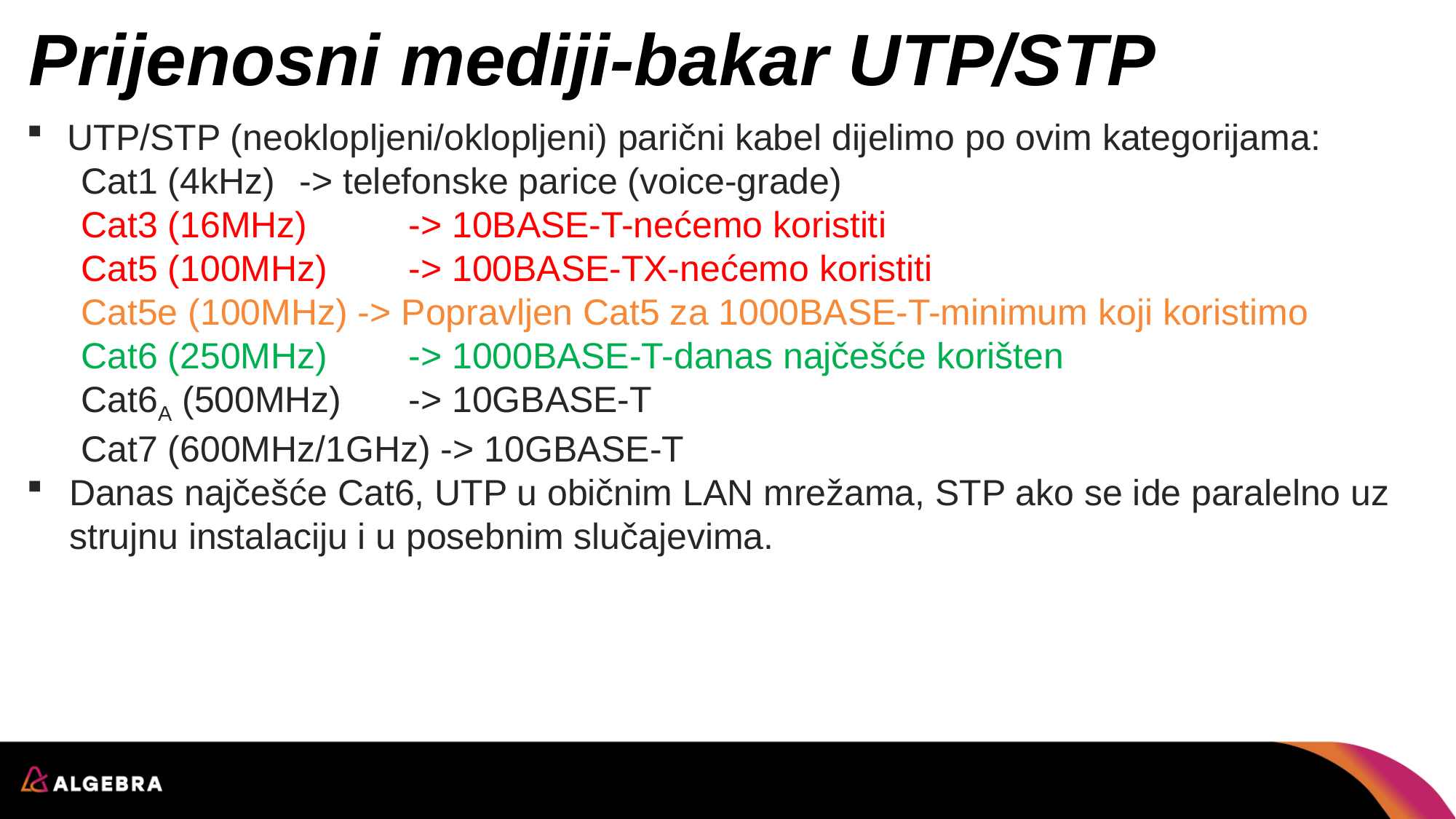

# Prijenosni mediji-bakar UTP/STP
UTP/STP (neoklopljeni/oklopljeni) parični kabel dijelimo po ovim kategorijama:
Cat1 (4kHz)	-> telefonske parice (voice-grade)
Cat3 (16MHz)	-> 10BASE-T-nećemo koristiti
Cat5 (100MHz)	-> 100BASE-TX-nećemo koristiti
Cat5e (100MHz) -> Popravljen Cat5 za 1000BASE-T-minimum koji koristimo
Cat6 (250MHz) 	-> 1000BASE-T-danas najčešće korišten
Cat6A (500MHz)	-> 10GBASE-T
Cat7 (600MHz/1GHz) -> 10GBASE-T
Danas najčešće Cat6, UTP u običnim LAN mrežama, STP ako se ide paralelno uz strujnu instalaciju i u posebnim slučajevima.